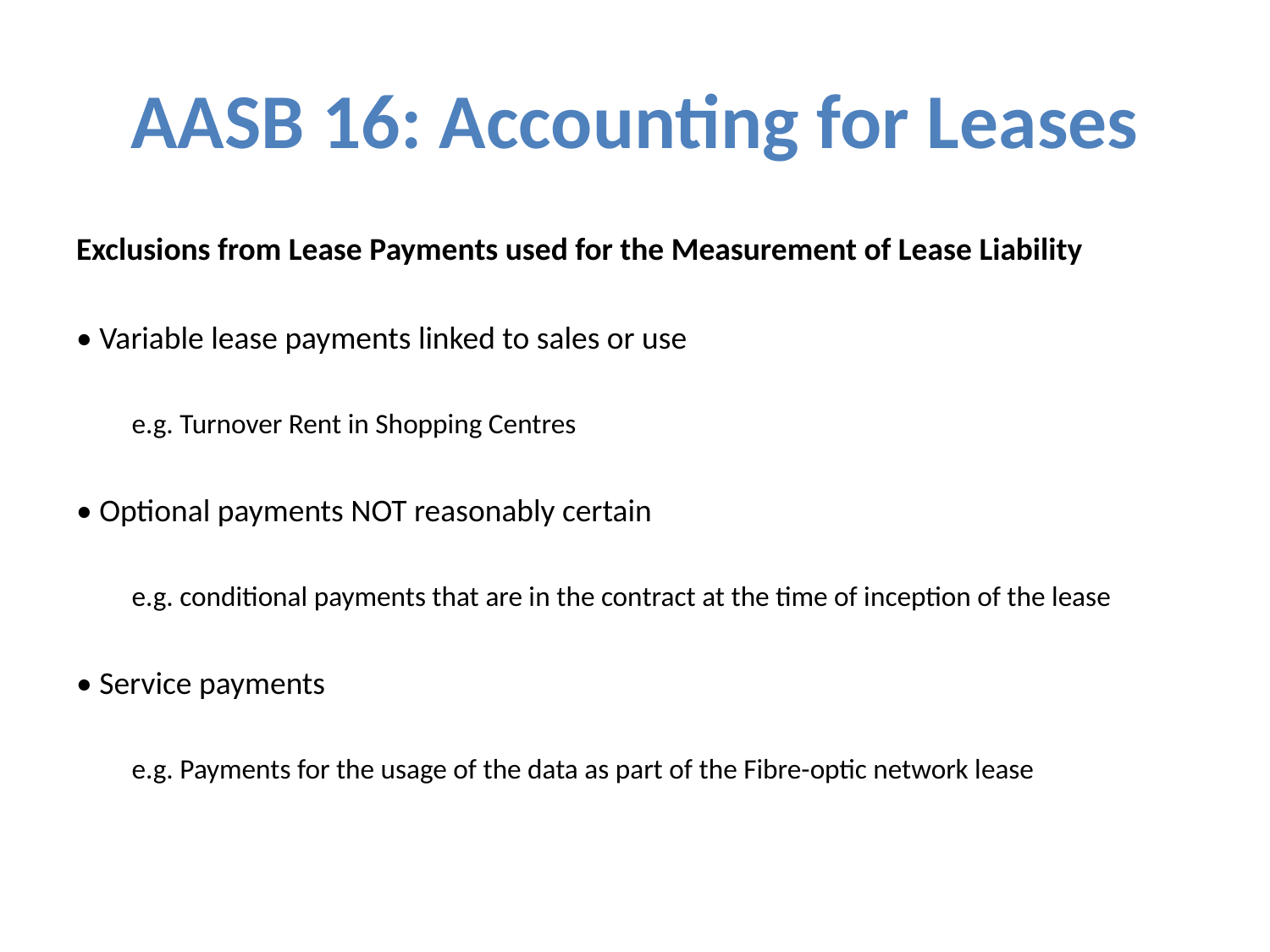

# AASB 16: Accounting for Leases
Exclusions from Lease Payments used for the Measurement of Lease Liability

• Variable lease payments linked to sales or use

e.g. Turnover Rent in Shopping Centres

• Optional payments NOT reasonably certain

e.g. conditional payments that are in the contract at the time of inception of the lease

• Service payments

e.g. Payments for the usage of the data as part of the Fibre-optic network lease